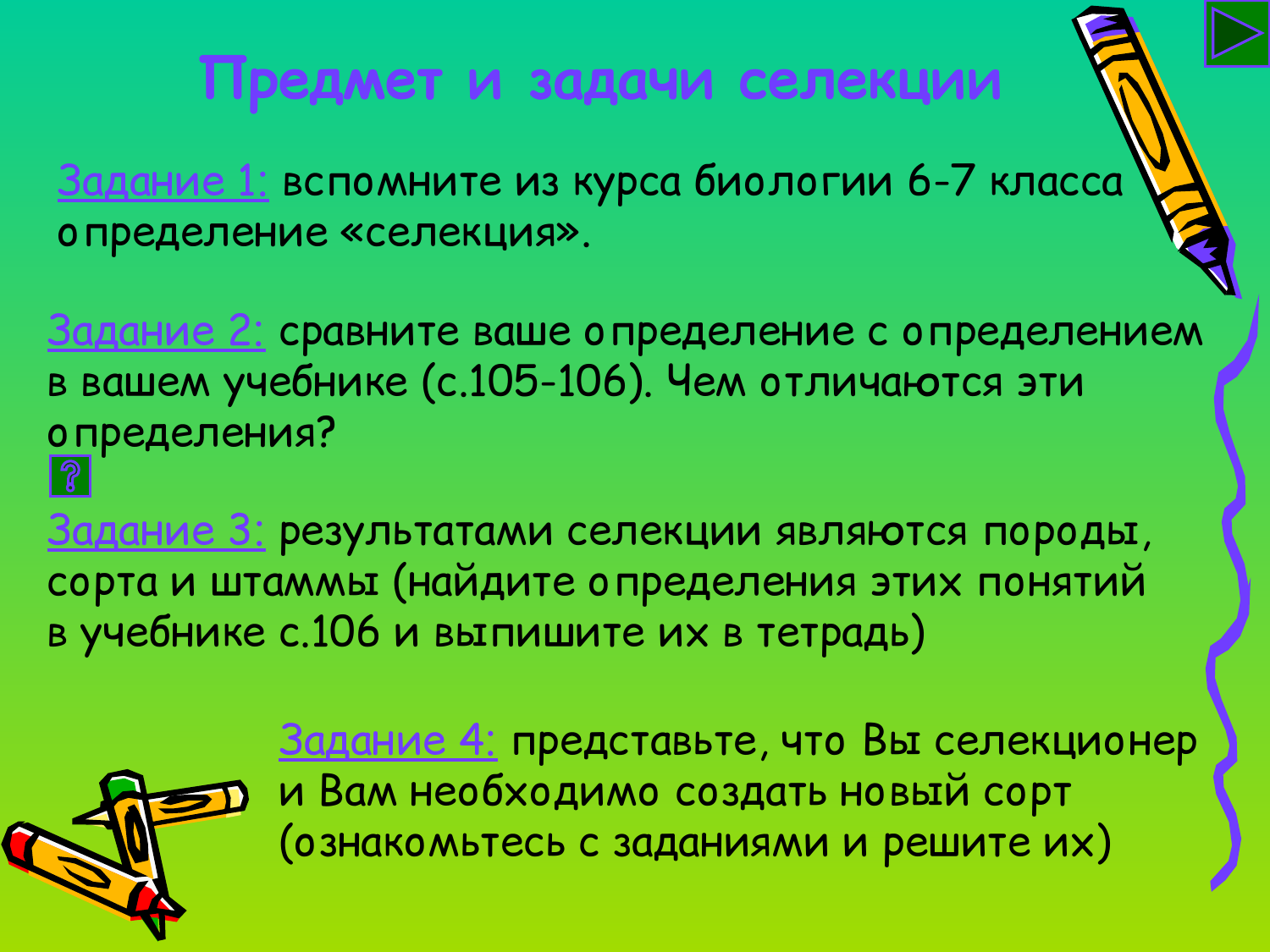

Предмет и задачи селекции
Задание 1: вспомните из курса биологии 6-7 класса определение «селекция».
Задание 2: сравните ваше определение с определением в вашем учебнике (с.105-106). Чем отличаются эти определения?

Задание 3: результатами селекции являются породы, сорта и штаммы (найдите определения этих понятий в учебнике с.106 и выпишите их в тетрадь)
Задание 4: представьте, что Вы селекционер и Вам необходимо создать новый сорт (ознакомьтесь с заданиями и решите их)